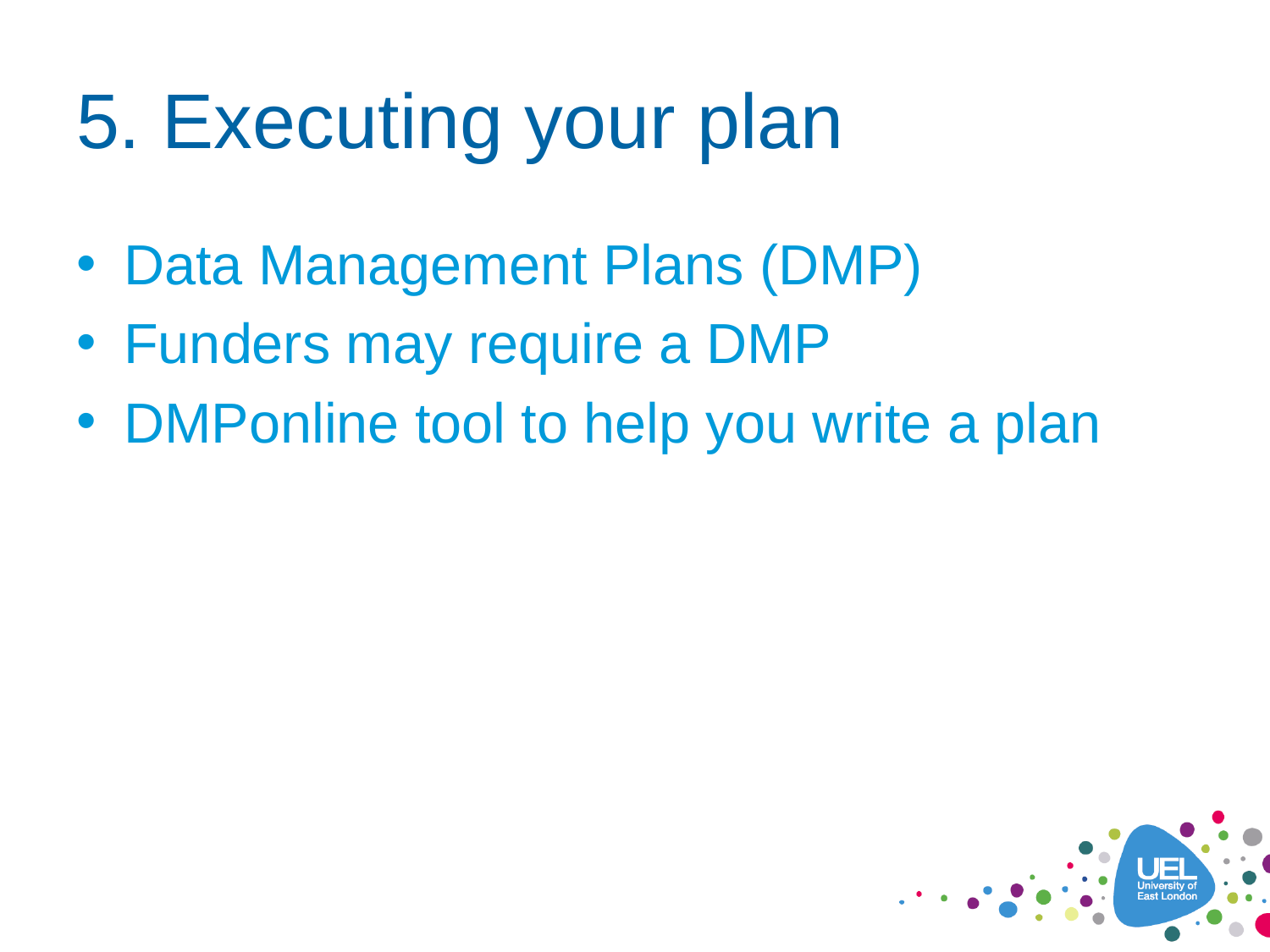

# 5. Executing your plan
Data Management Plans (DMP)
Funders may require a DMP
DMPonline tool to help you write a plan